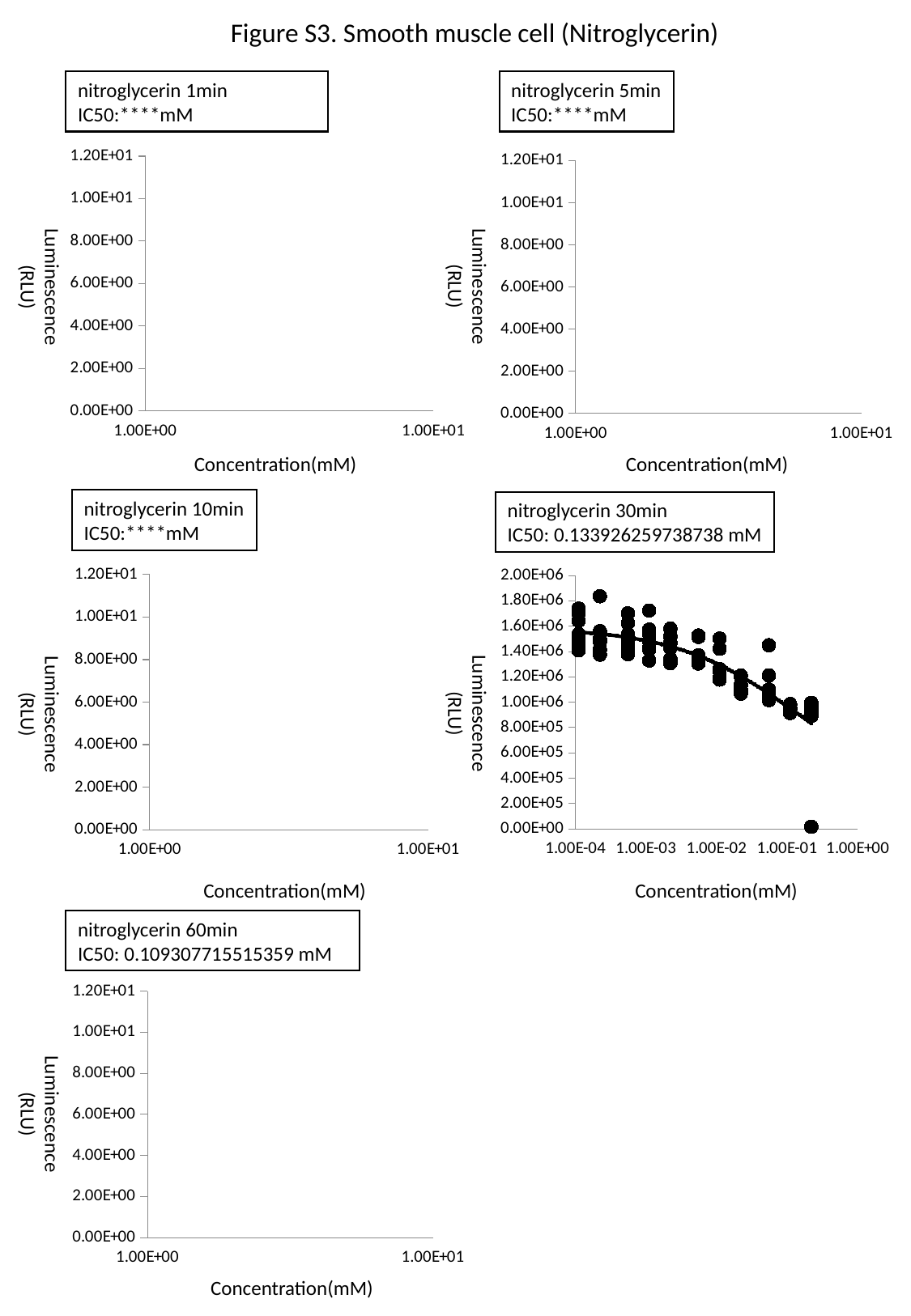

Figure S3. Smooth muscle cell (Nitroglycerin)
nitroglycerin 5min
IC50:****mM
nitroglycerin 1min
IC50:****mM

### Chart

| Category |  |  |
|---|---|---|

### Chart

| Category |  |  |
|---|---|---|
Luminescence (RLU)
Luminescence (RLU)
Concentration(mM)
Concentration(mM)
nitroglycerin 10min
IC50:****mM
nitroglycerin 30min
IC50: 0.133926259738738 mM

### Chart

| Category |  |  |
|---|---|---|

### Chart

| Category |  |  |
|---|---|---|
Luminescence (RLU)
Luminescence (RLU)
Concentration(mM)
Concentration(mM)
nitroglycerin 60min
IC50: 0.109307715515359 mM

### Chart

| Category |  |  |
|---|---|---|
Luminescence (RLU)
Concentration(mM)